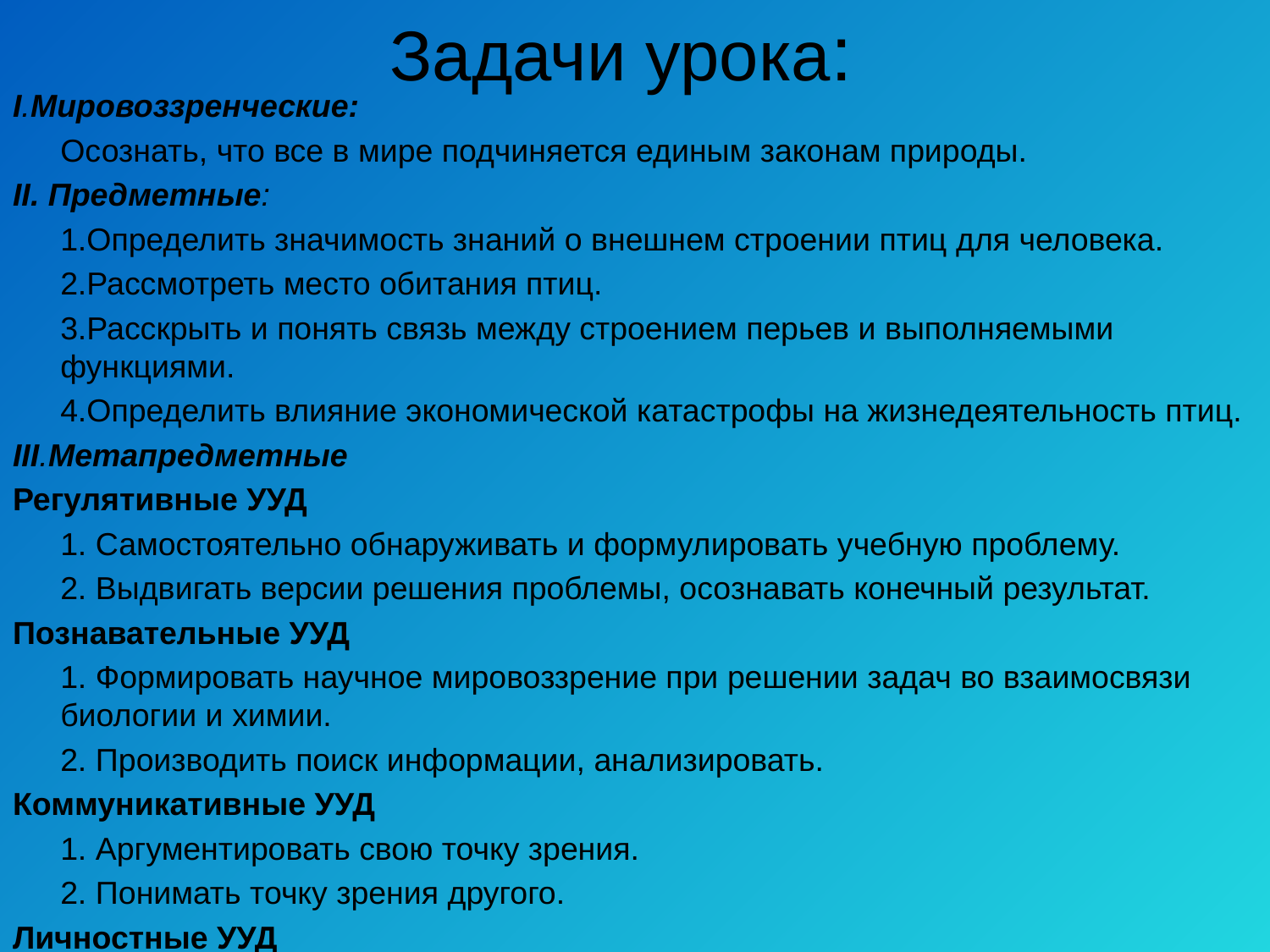

# Задачи урока:
I.Мировоззренческие:
	Осознать, что все в мире подчиняется единым законам природы.
II. Предметные:
	1.Определить значимость знаний о внешнем строении птиц для человека.
	2.Рассмотреть место обитания птиц.
	3.Расскрыть и понять связь между строением перьев и выполняемыми функциями.
	4.Определить влияние экономической катастрофы на жизнедеятельность птиц.
III.Метапредметные
Регулятивные УУД
	1. Самостоятельно обнаруживать и формулировать учебную проблему.
	2. Выдвигать версии решения проблемы, осознавать конечный результат.
Познавательные УУД
	1. Формировать научное мировоззрение при решении задач во взаимосвязи биологии и химии.
	2. Производить поиск информации, анализировать.
Коммуникативные УУД
	1. Аргументировать свою точку зрения.
	2. Понимать точку зрения другого.
Личностные УУД
	Формировать навыки  сотрудничества в группе,  чувство ответственности за окружающий мир.